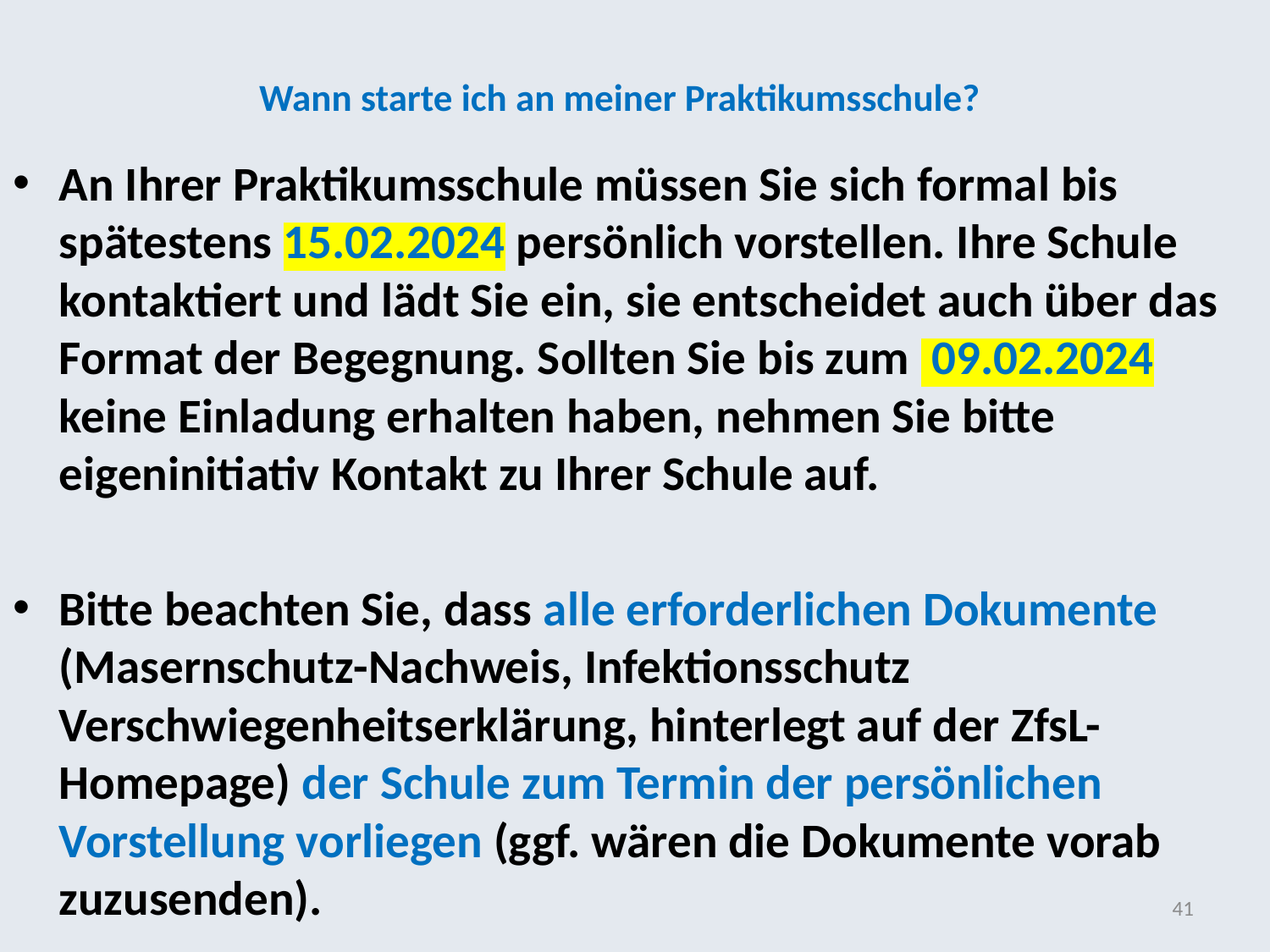

# Wann starte ich an meiner Praktikumsschule?
An Ihrer Praktikumsschule müssen Sie sich formal bis spätestens 15.02.2024 persönlich vorstellen. Ihre Schule kontaktiert und lädt Sie ein, sie entscheidet auch über das Format der Begegnung. Sollten Sie bis zum  09.02.2024 keine Einladung erhalten haben, nehmen Sie bitte eigeninitiativ Kontakt zu Ihrer Schule auf.

Bitte beachten Sie, dass alle erforderlichen Dokumente (Masernschutz-Nachweis, Infektionsschutz Verschwiegenheitserklärung, hinterlegt auf der ZfsL-Homepage) der Schule zum Termin der persönlichen Vorstellung vorliegen (ggf. wären die Dokumente vorab zuzusenden).

41